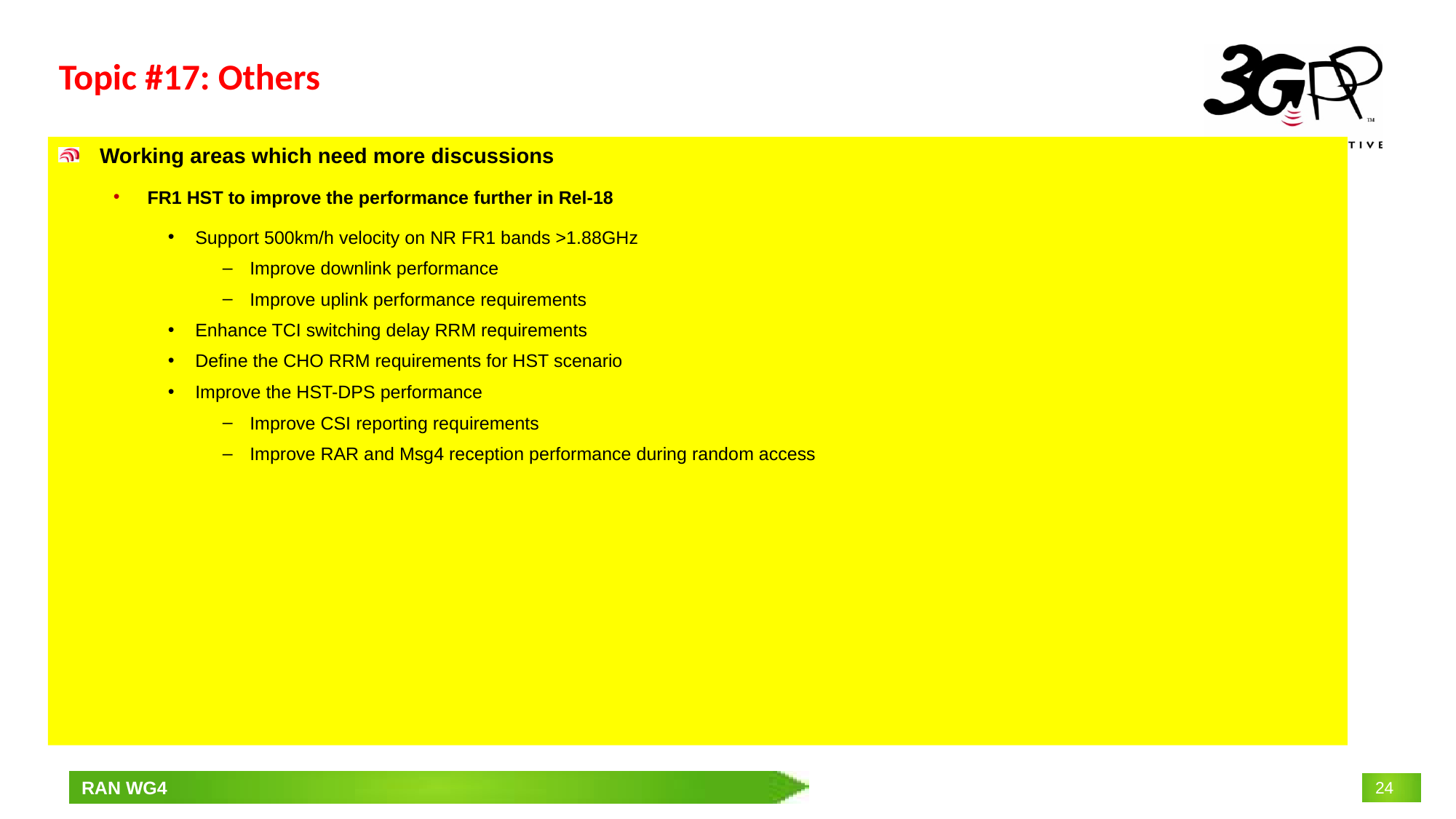

# Topic #17: Others
Working areas which need more discussions
FR1 HST to improve the performance further in Rel-18
Support 500km/h velocity on NR FR1 bands >1.88GHz
Improve downlink performance
Improve uplink performance requirements
Enhance TCI switching delay RRM requirements
Define the CHO RRM requirements for HST scenario
Improve the HST-DPS performance
Improve CSI reporting requirements
Improve RAR and Msg4 reception performance during random access